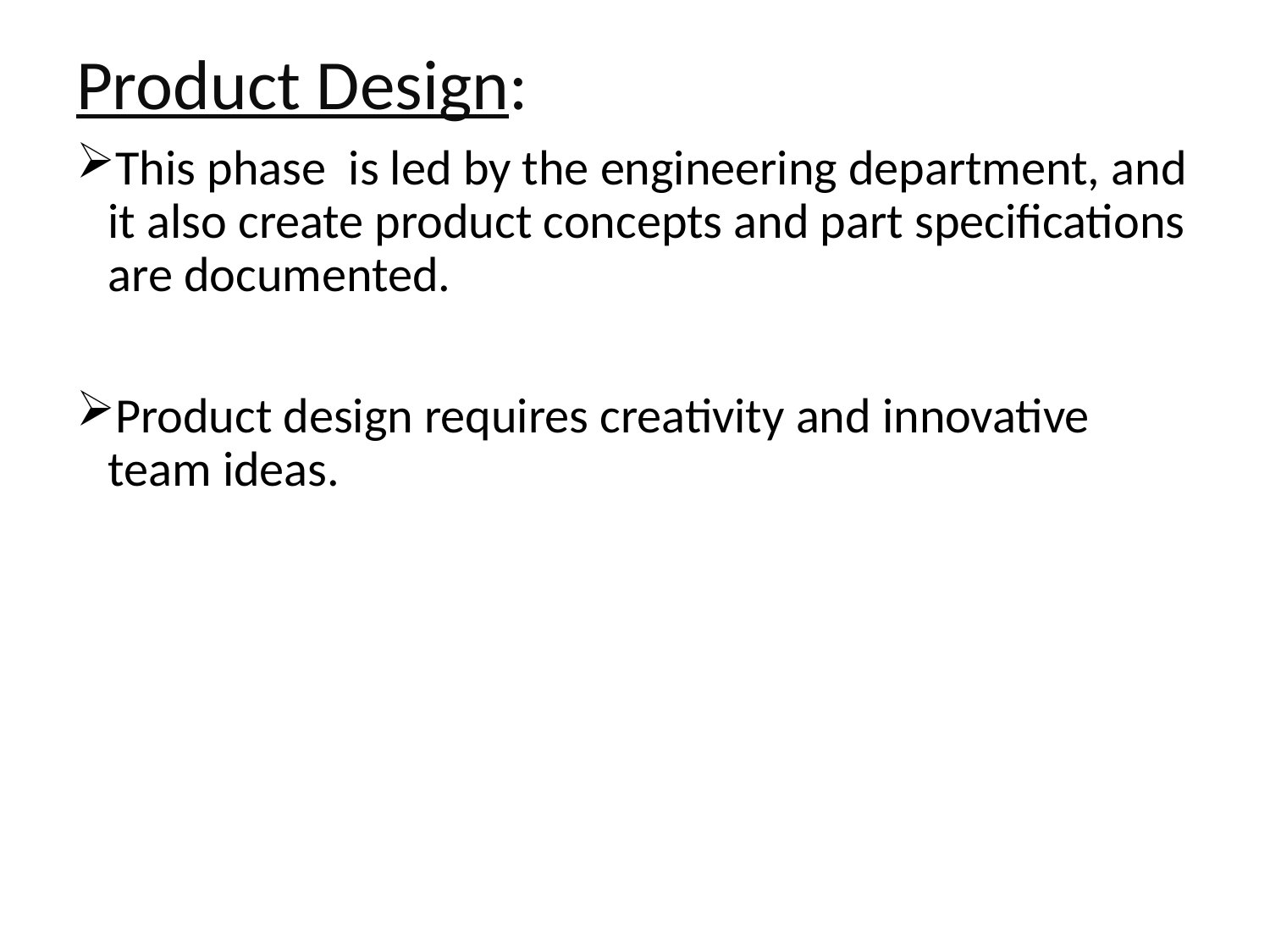

Product Design:
This phase  is led by the engineering department, and it also create product concepts and part specifications are documented.

Product design requires creativity and innovative team ideas.